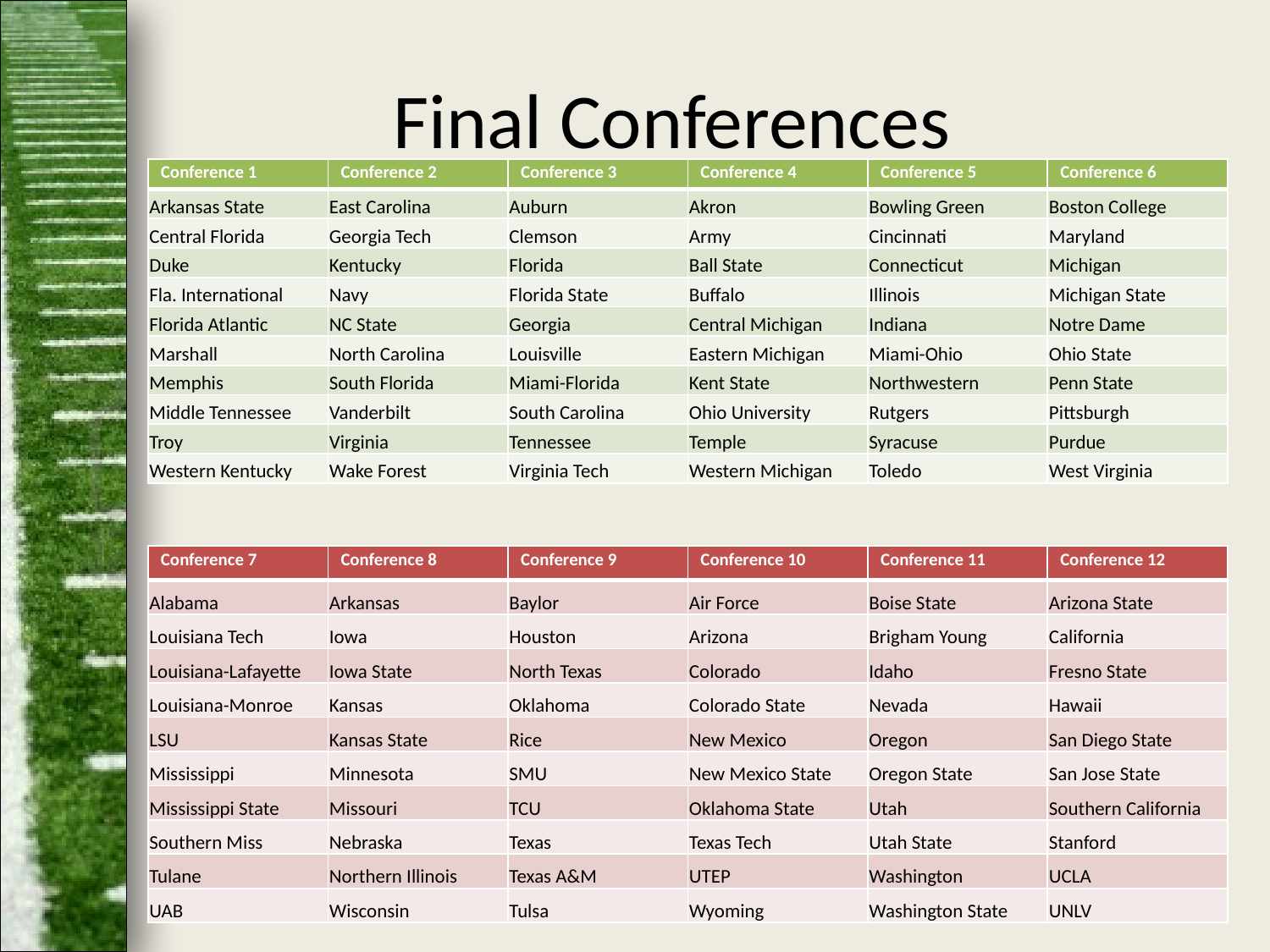

# Final Conferences
| Conference 1 | Conference 2 | Conference 3 | Conference 4 | Conference 5 | Conference 6 |
| --- | --- | --- | --- | --- | --- |
| Arkansas State | East Carolina | Auburn | Akron | Bowling Green | Boston College |
| Central Florida | Georgia Tech | Clemson | Army | Cincinnati | Maryland |
| Duke | Kentucky | Florida | Ball State | Connecticut | Michigan |
| Fla. International | Navy | Florida State | Buffalo | Illinois | Michigan State |
| Florida Atlantic | NC State | Georgia | Central Michigan | Indiana | Notre Dame |
| Marshall | North Carolina | Louisville | Eastern Michigan | Miami-Ohio | Ohio State |
| Memphis | South Florida | Miami-Florida | Kent State | Northwestern | Penn State |
| Middle Tennessee | Vanderbilt | South Carolina | Ohio University | Rutgers | Pittsburgh |
| Troy | Virginia | Tennessee | Temple | Syracuse | Purdue |
| Western Kentucky | Wake Forest | Virginia Tech | Western Michigan | Toledo | West Virginia |
| Conference 7 | Conference 8 | Conference 9 | Conference 10 | Conference 11 | Conference 12 |
| --- | --- | --- | --- | --- | --- |
| Alabama | Arkansas | Baylor | Air Force | Boise State | Arizona State |
| Louisiana Tech | Iowa | Houston | Arizona | Brigham Young | California |
| Louisiana-Lafayette | Iowa State | North Texas | Colorado | Idaho | Fresno State |
| Louisiana-Monroe | Kansas | Oklahoma | Colorado State | Nevada | Hawaii |
| LSU | Kansas State | Rice | New Mexico | Oregon | San Diego State |
| Mississippi | Minnesota | SMU | New Mexico State | Oregon State | San Jose State |
| Mississippi State | Missouri | TCU | Oklahoma State | Utah | Southern California |
| Southern Miss | Nebraska | Texas | Texas Tech | Utah State | Stanford |
| Tulane | Northern Illinois | Texas A&M | UTEP | Washington | UCLA |
| UAB | Wisconsin | Tulsa | Wyoming | Washington State | UNLV |